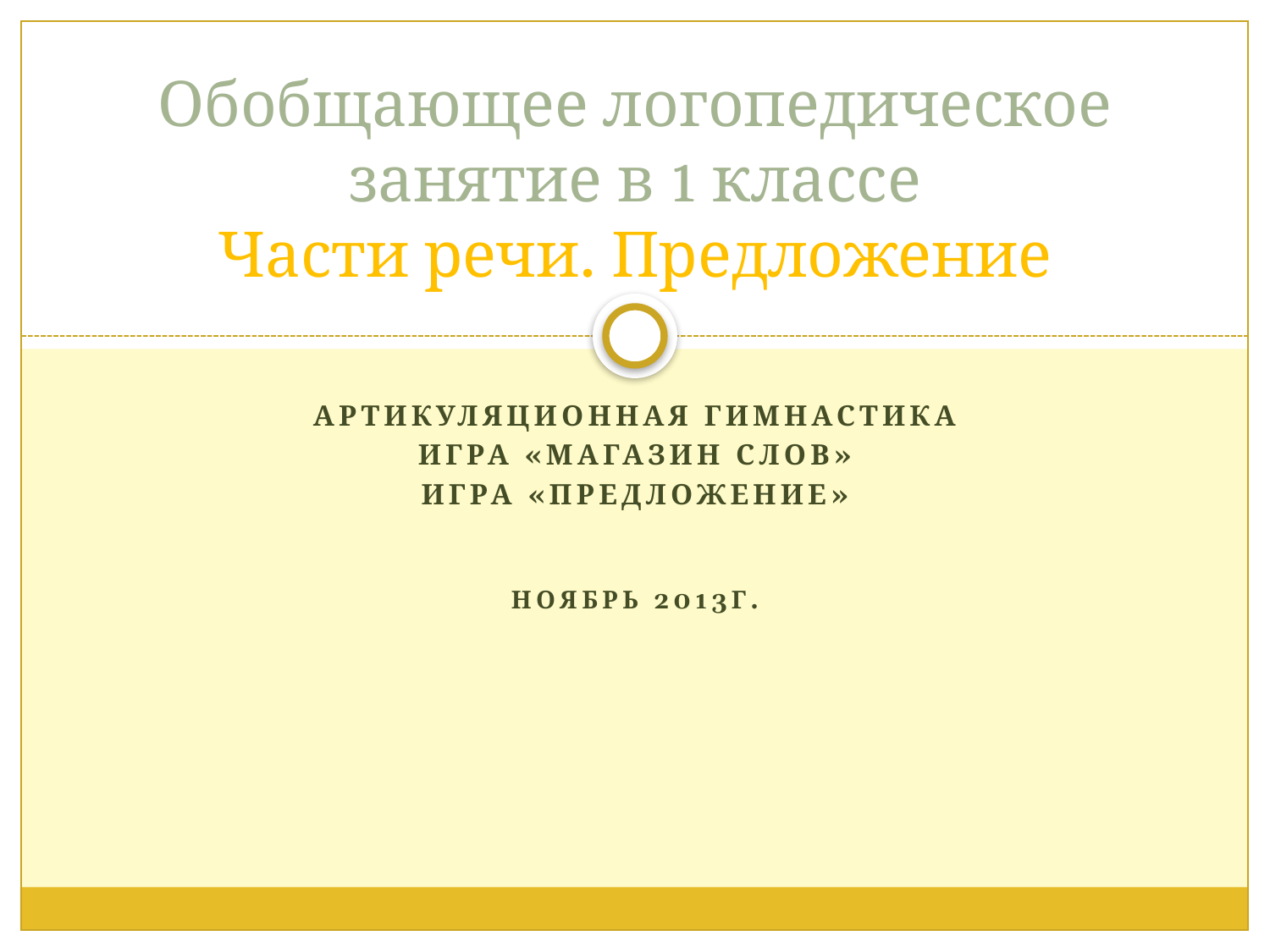

# Обобщающее логопедическое занятие в 1 классе Части речи. Предложение
Артикуляционная гимнастика
Игра «Магазин слов»
Игра «Предложение»

Ноябрь 2013г.